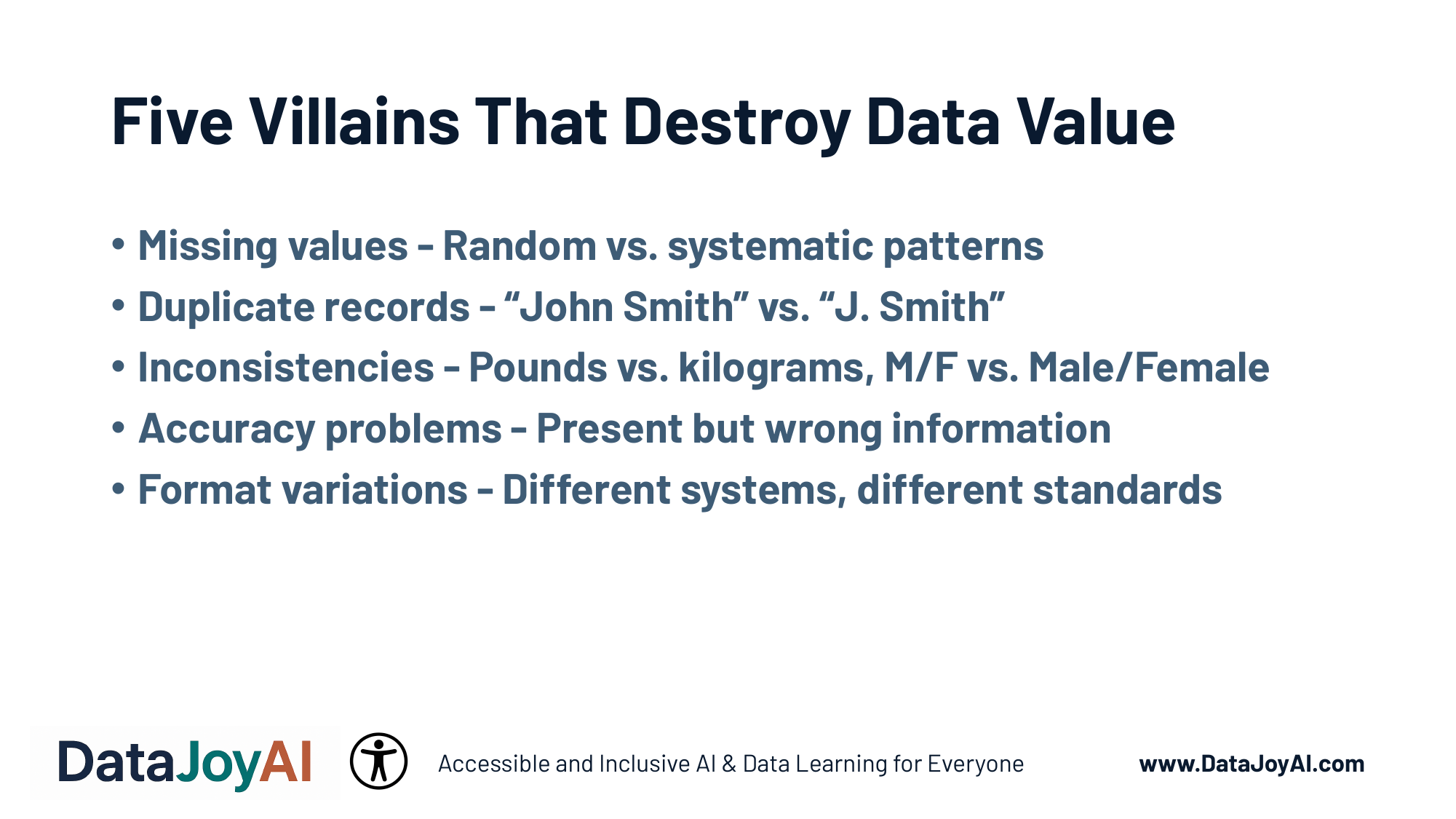

# Five Villains That Destroy Data Value
Missing values - Random vs. systematic patterns
Duplicate records - “John Smith” vs. “J. Smith”
Inconsistencies - Pounds vs. kilograms, M/F vs. Male/Female
Accuracy problems - Present but wrong information
Format variations - Different systems, different standards